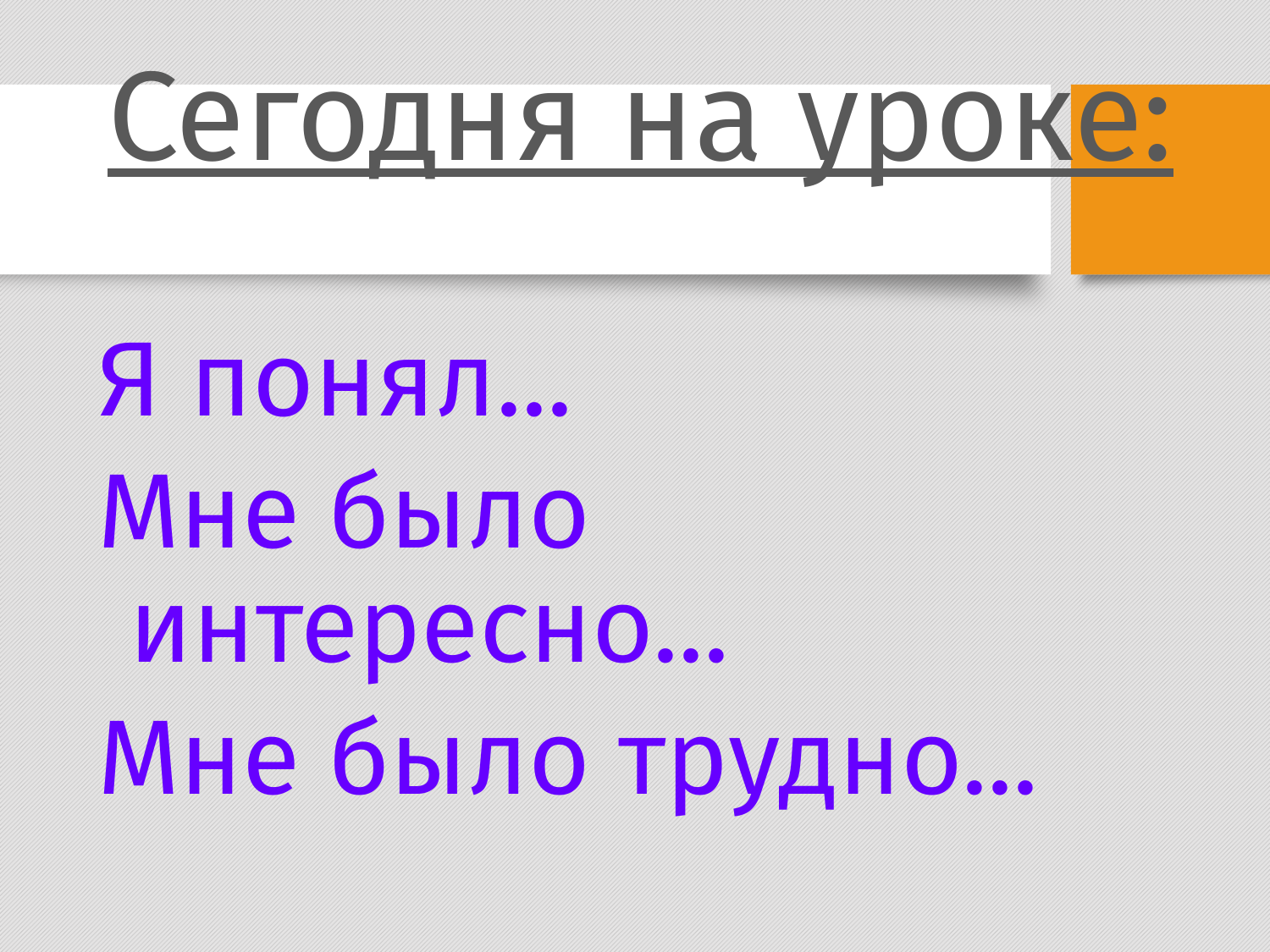

# Сегодня на уроке:

Я понял...
Мне было интересно...
Мне было трудно...